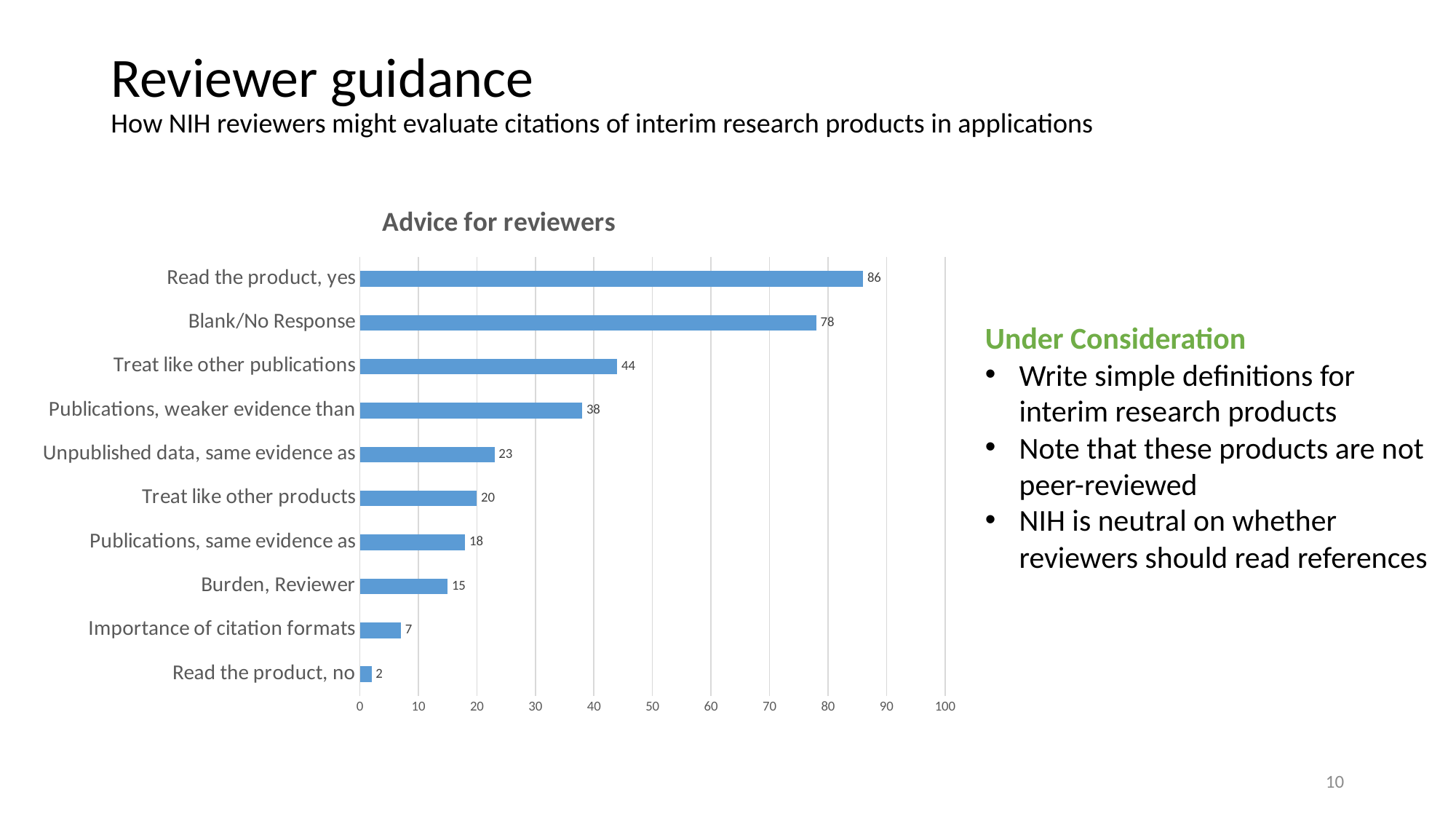

# Reviewer guidance How NIH reviewers might evaluate citations of interim research products in applications

### Chart: Advice for reviewers

| Category |  |
|---|---|
| Read the product, no | 2.0 |
| Importance of citation formats | 7.0 |
| Burden, Reviewer | 15.0 |
| Publications, same evidence as | 18.0 |
| Treat like other products | 20.0 |
| Unpublished data, same evidence as | 23.0 |
| Publications, weaker evidence than | 38.0 |
| Treat like other publications | 44.0 |
| Blank/No Response | 78.0 |
| Read the product, yes | 86.0 |
Under Consideration
Write simple definitions for interim research products
Note that these products are not peer-reviewed
NIH is neutral on whether reviewers should read references
10